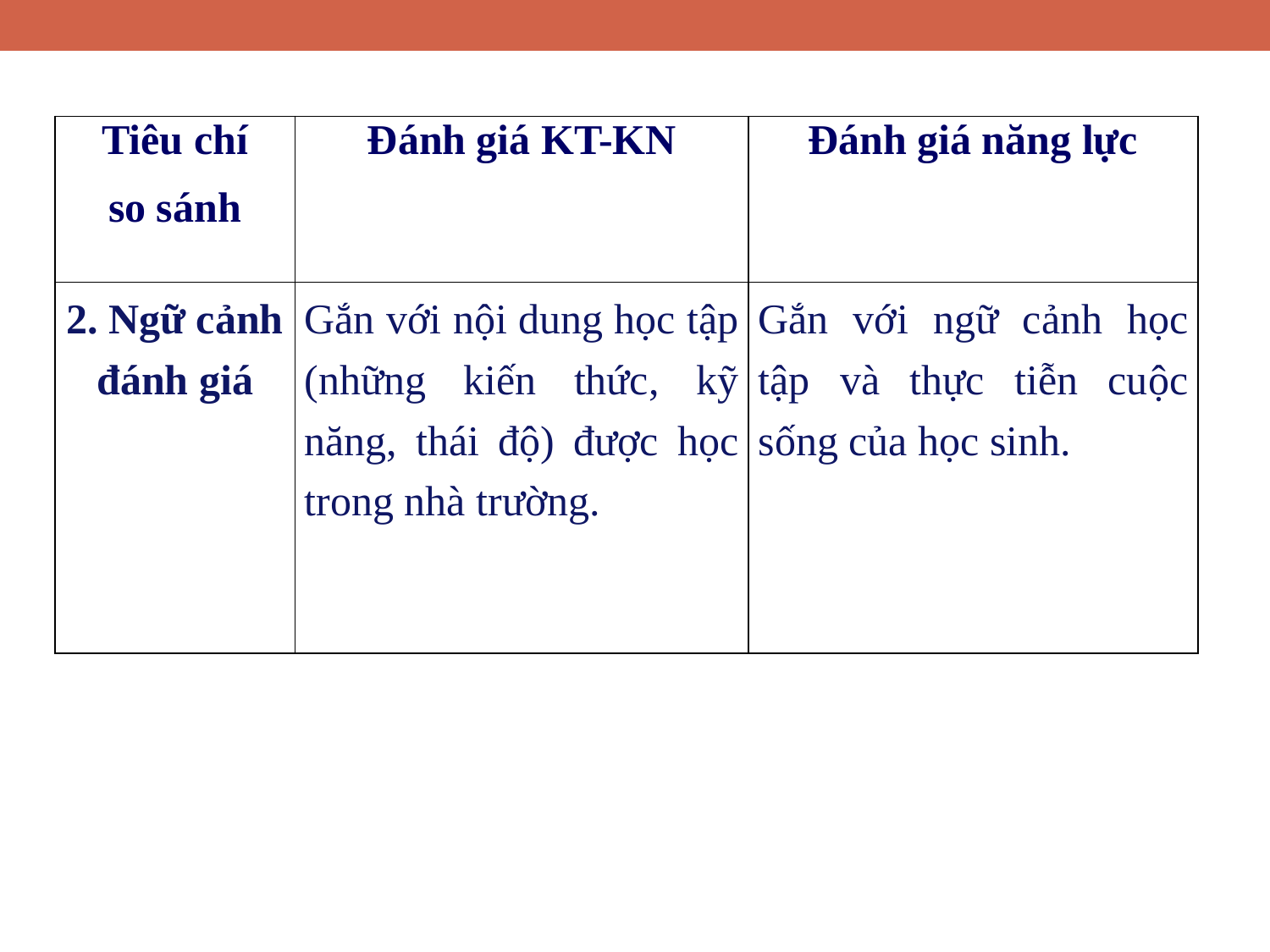

| Tiêu chí so sánh | Đánh giá KT-KN | Đánh giá năng lực |
| --- | --- | --- |
| 2. Ngữ cảnh đánh giá | Gắn với nội dung học tập (những kiến thức, kỹ năng, thái độ) được học trong nhà trường. | Gắn với ngữ cảnh học tập và thực tiễn cuộc sống của học sinh. |